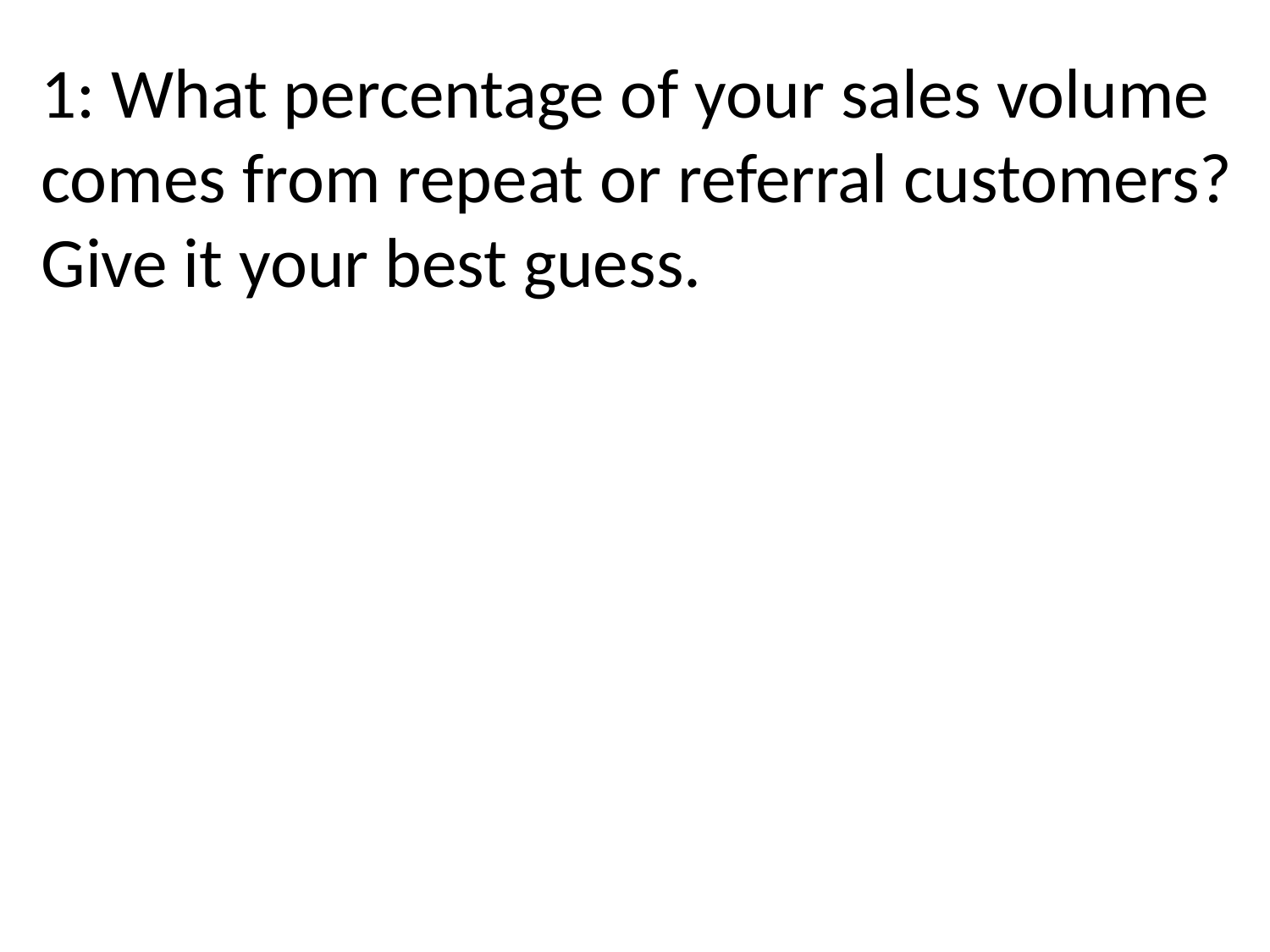

1: What percentage of your sales volume comes from repeat or referral customers? Give it your best guess.